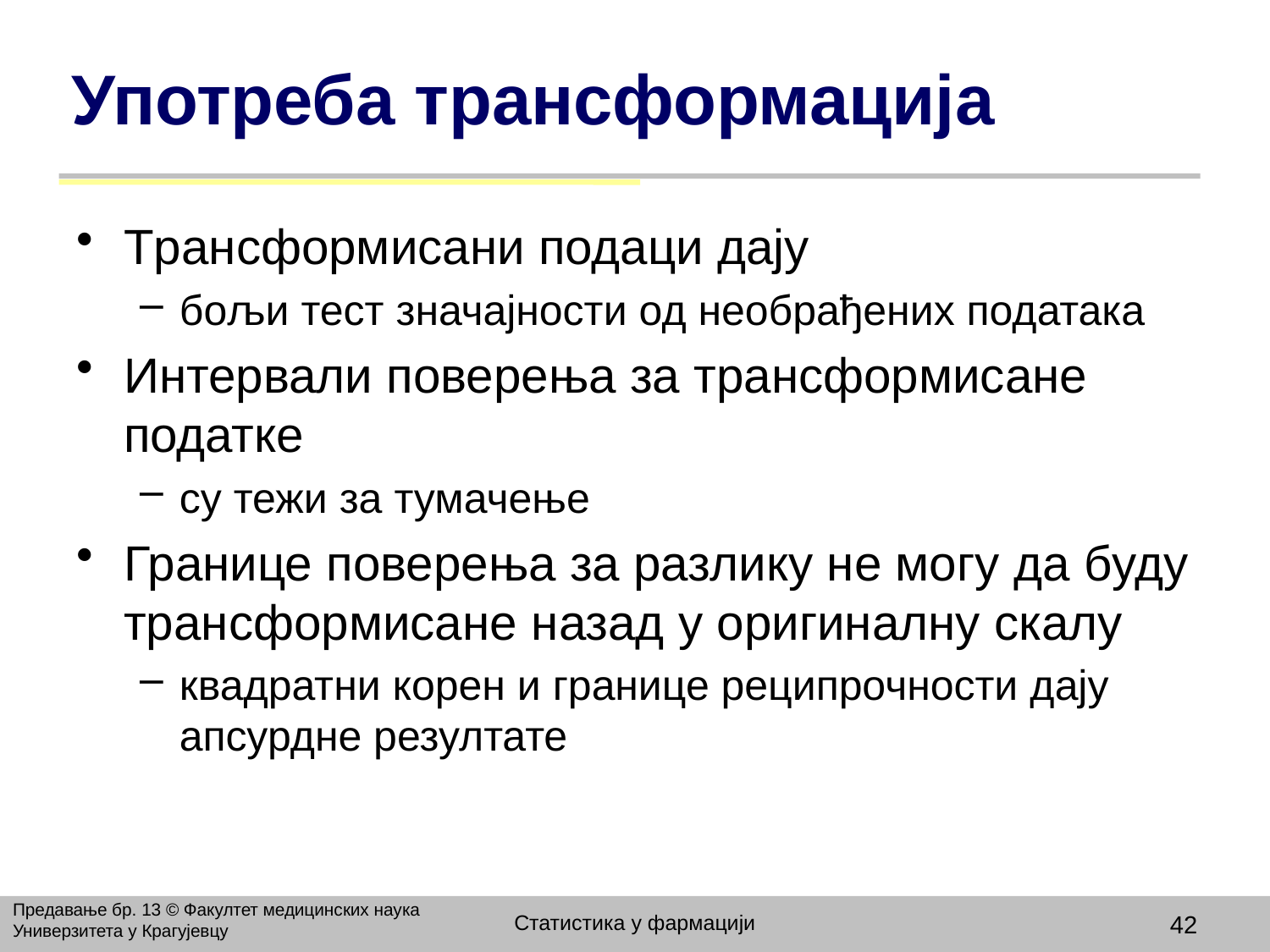

# Употреба трансформација
Трансформисани подаци дају
бољи тест значајности од необрађених података
Интервали поверења за трансформисане податке
су тежи за тумачење
Границе поверења за разлику не могу да буду трансформисане назад у оригиналну скалу
квадратни корен и границе реципрочности дају апсурдне резултате
Предавање бр. 13 © Факултет медицинских наука Универзитета у Крагујевцу
Статистика у фармацији
42